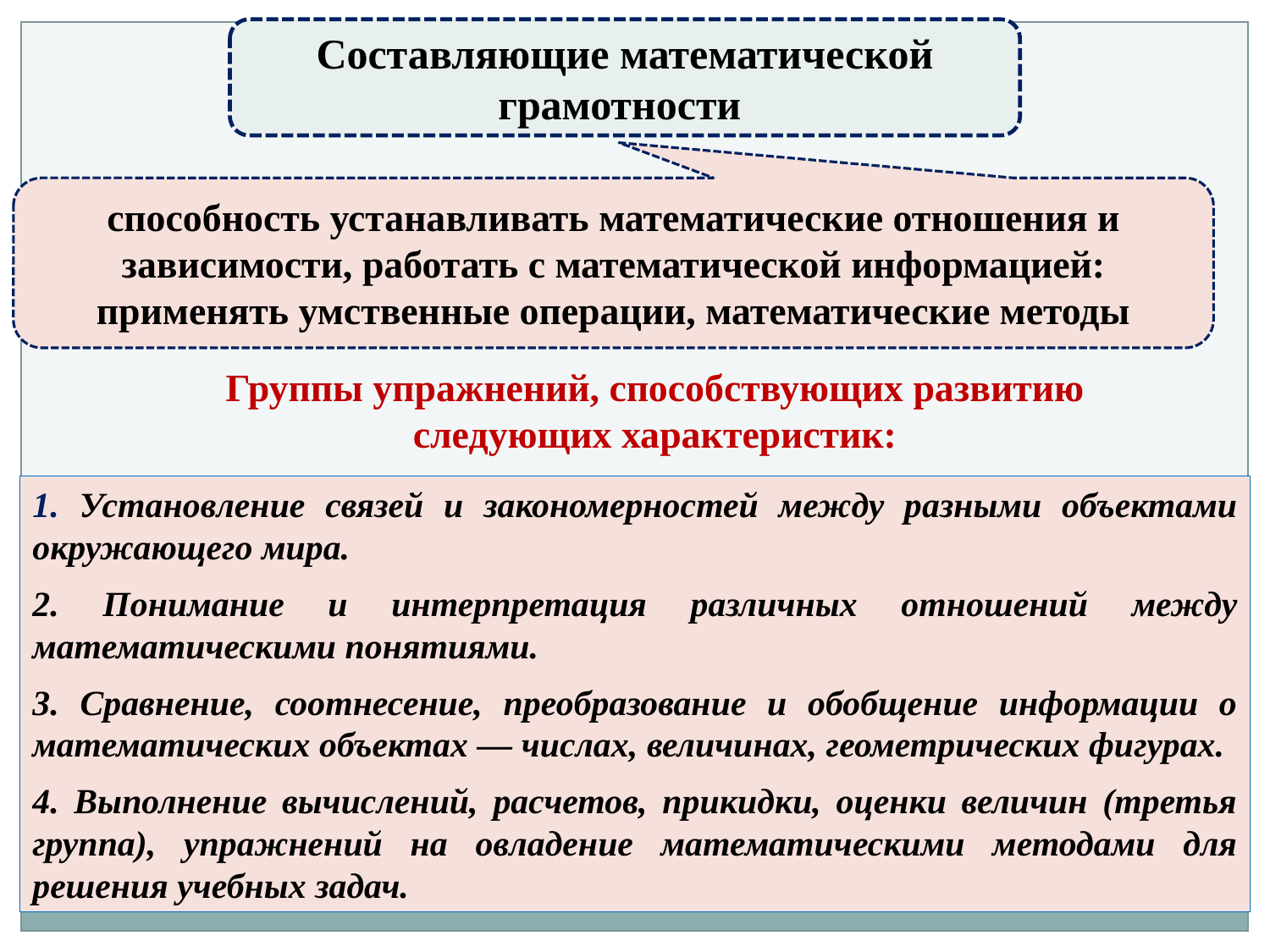

Составляющие математической грамотности
способность устанавливать математические отношения и зависимости, работать с математической информацией: применять умственные операции, математические методы
Группы упражнений, способствующих развитию следующих характеристик:
1. Установление связей и закономерностей между разными объектами окружающего мира.
2. Понимание и интерпретация различных отношений между математическими понятиями.
3. Сравнение, соотнесение, преобразование и обобщение информации о математических объектах — числах, величинах, геометрических фигурах.
4. Выполнение вычислений, расчетов, прикидки, оценки величин (третья группа), упражнений на овладение математическими методами для решения учебных задач.